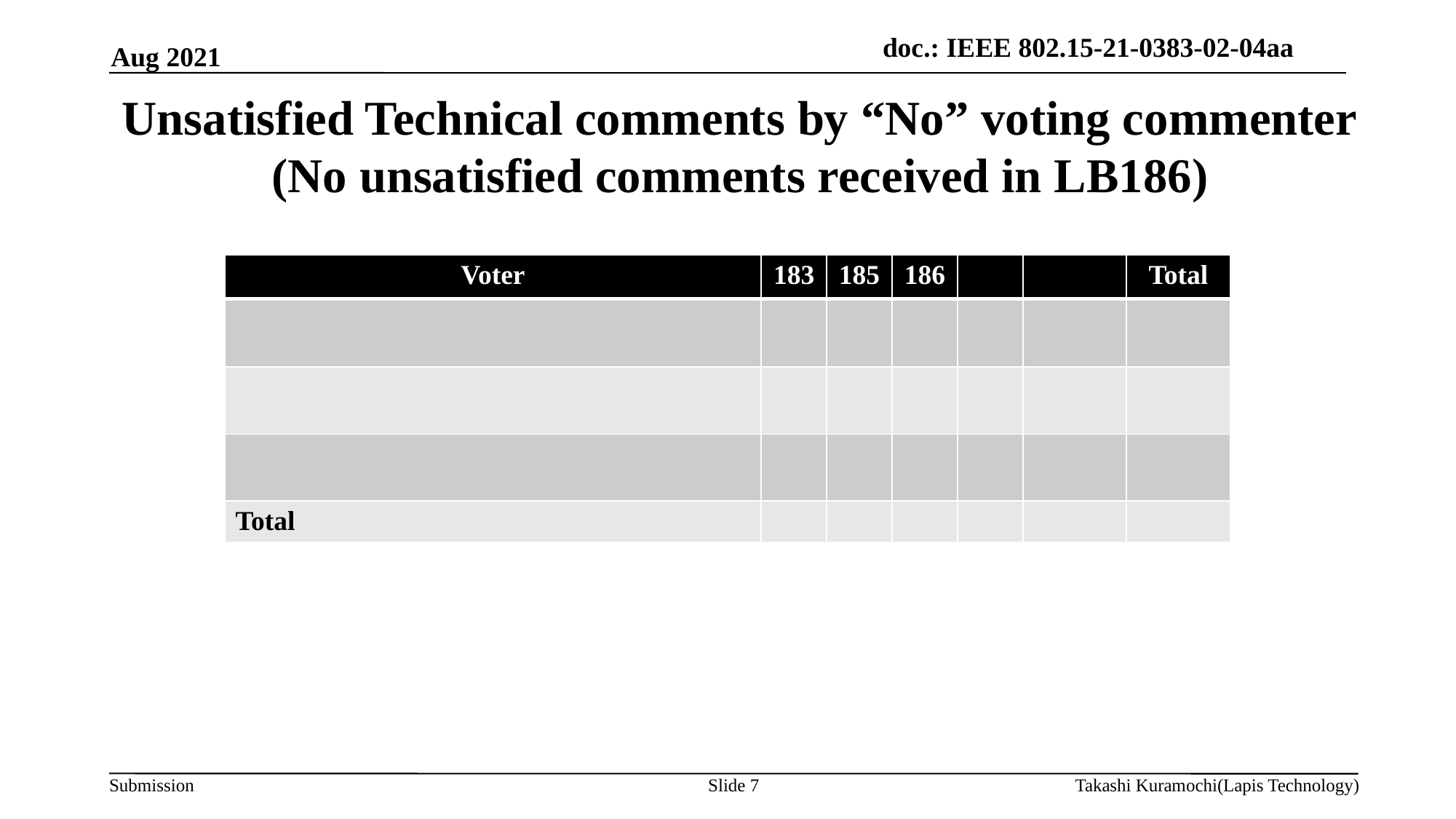

Aug 2021
# Unsatisfied Technical comments by “No” voting commenter (No unsatisfied comments received in LB186)
| Voter | 183 | 185 | 186 |  |  | Total |
| --- | --- | --- | --- | --- | --- | --- |
|  |  |  |  |  |  |  |
|  |  |  |  |  |  |  |
|  |  |  |  |  |  |  |
| Total |  |  |  |  |  |  |
Slide 7
Takashi Kuramochi(Lapis Technology)